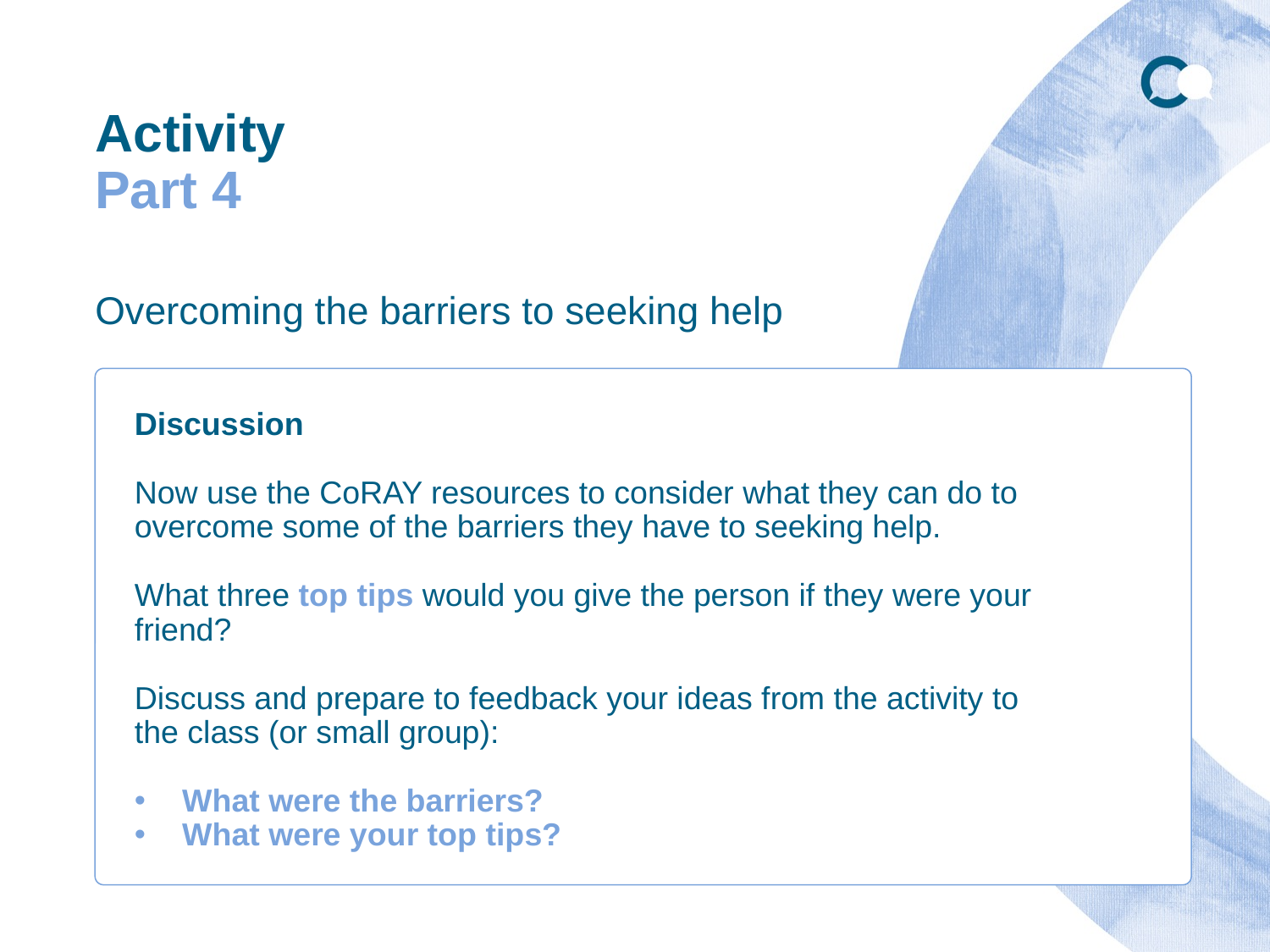

# Activity Part 4
Overcoming the barriers to seeking help

Discussion

Now use the CoRAY resources to consider what they can do to overcome some of the barriers they have to seeking help.

What three top tips would you give the person if they were your friend?

Discuss and prepare to feedback your ideas from the activity to the class (or small group):

What were the barriers?
What were your top tips?